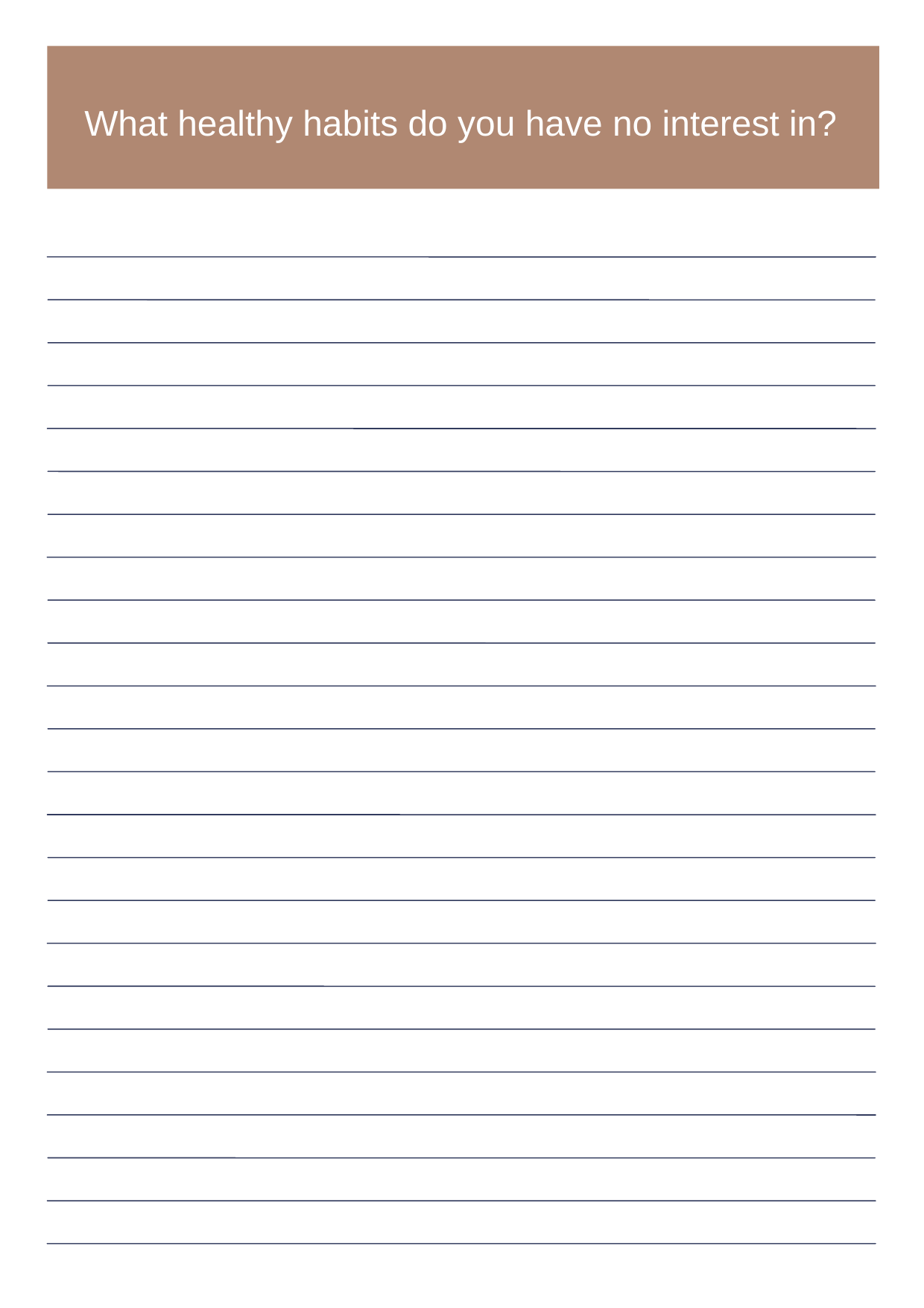

What healthy habits do you have no interest in?